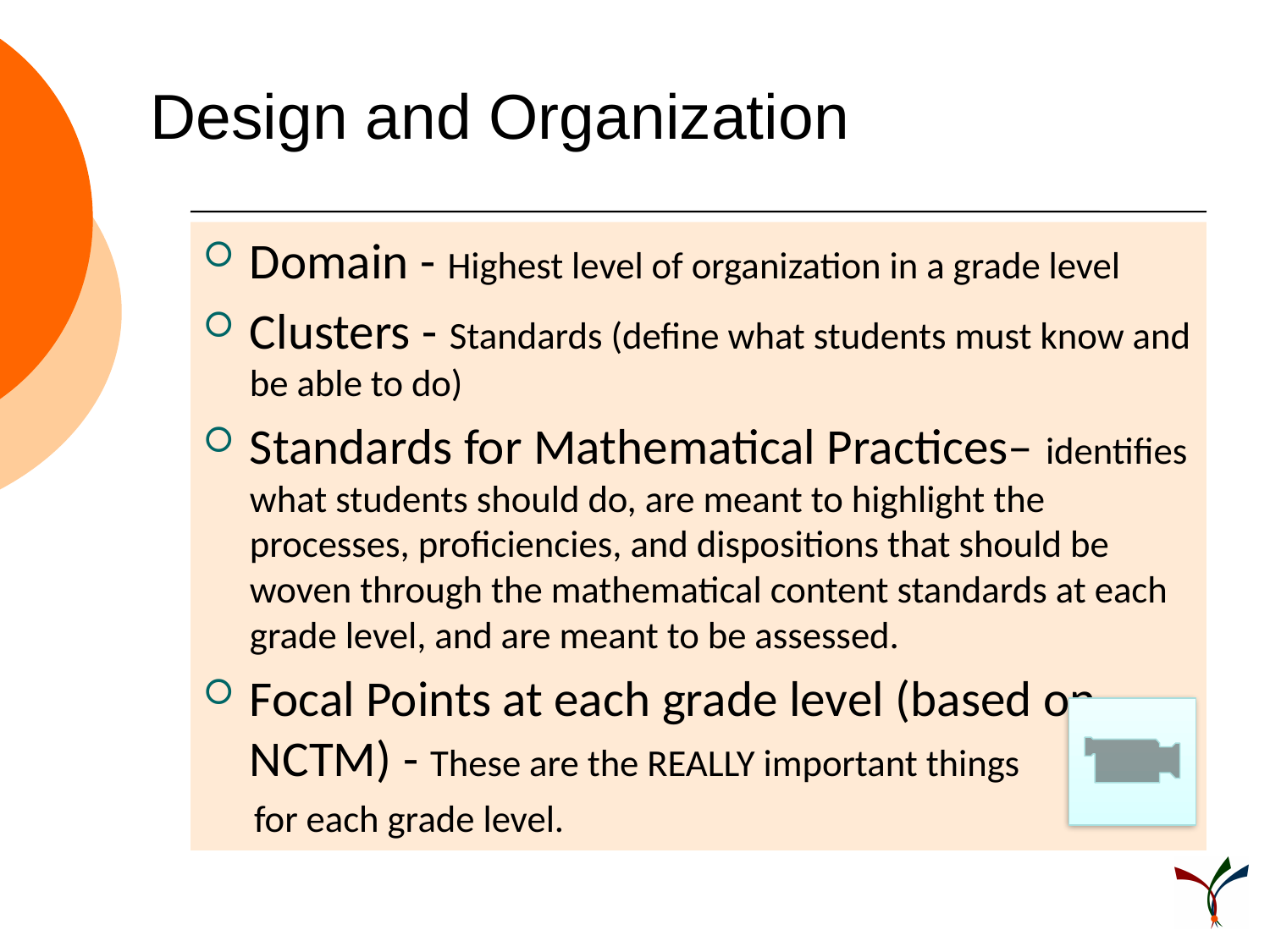

# Design and Organization
Domain - Highest level of organization in a grade level
Clusters - Standards (define what students must know and be able to do)
Standards for Mathematical Practices– identifies what students should do, are meant to highlight the processes, proficiencies, and dispositions that should be woven through the mathematical content standards at each grade level, and are meant to be assessed.
Focal Points at each grade level (based on NCTM) - These are the REALLY important things
      for each grade level.